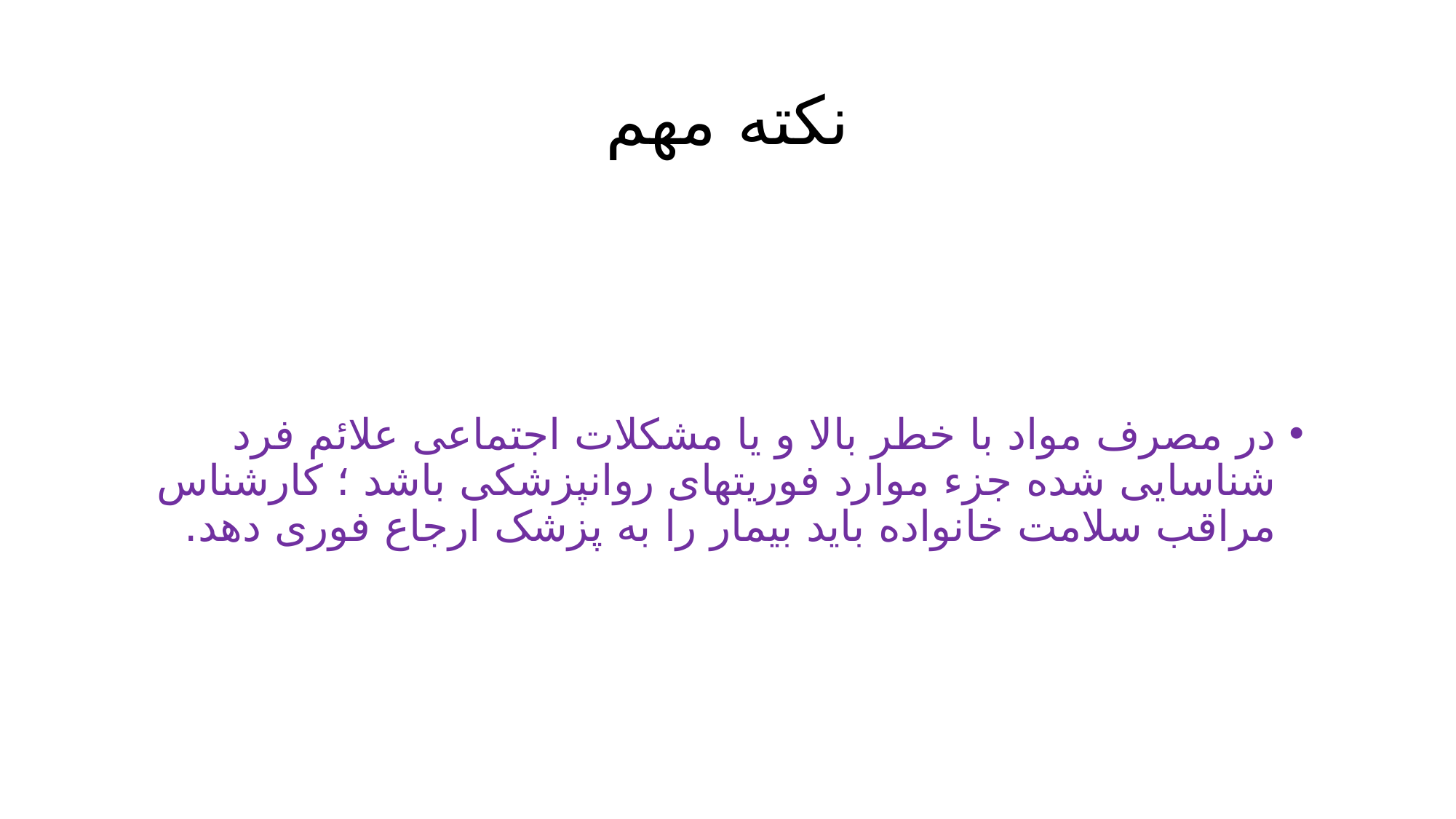

# نکته مهم
در مصرف مواد با خطر بالا و یا مشکلات اجتماعی علائم فرد شناسایی شده جزء موارد فوریتهای روانپزشکی باشد ؛ کارشناس مراقب سلامت خانواده باید بیمار را به پزشک ارجاع فوری دهد.